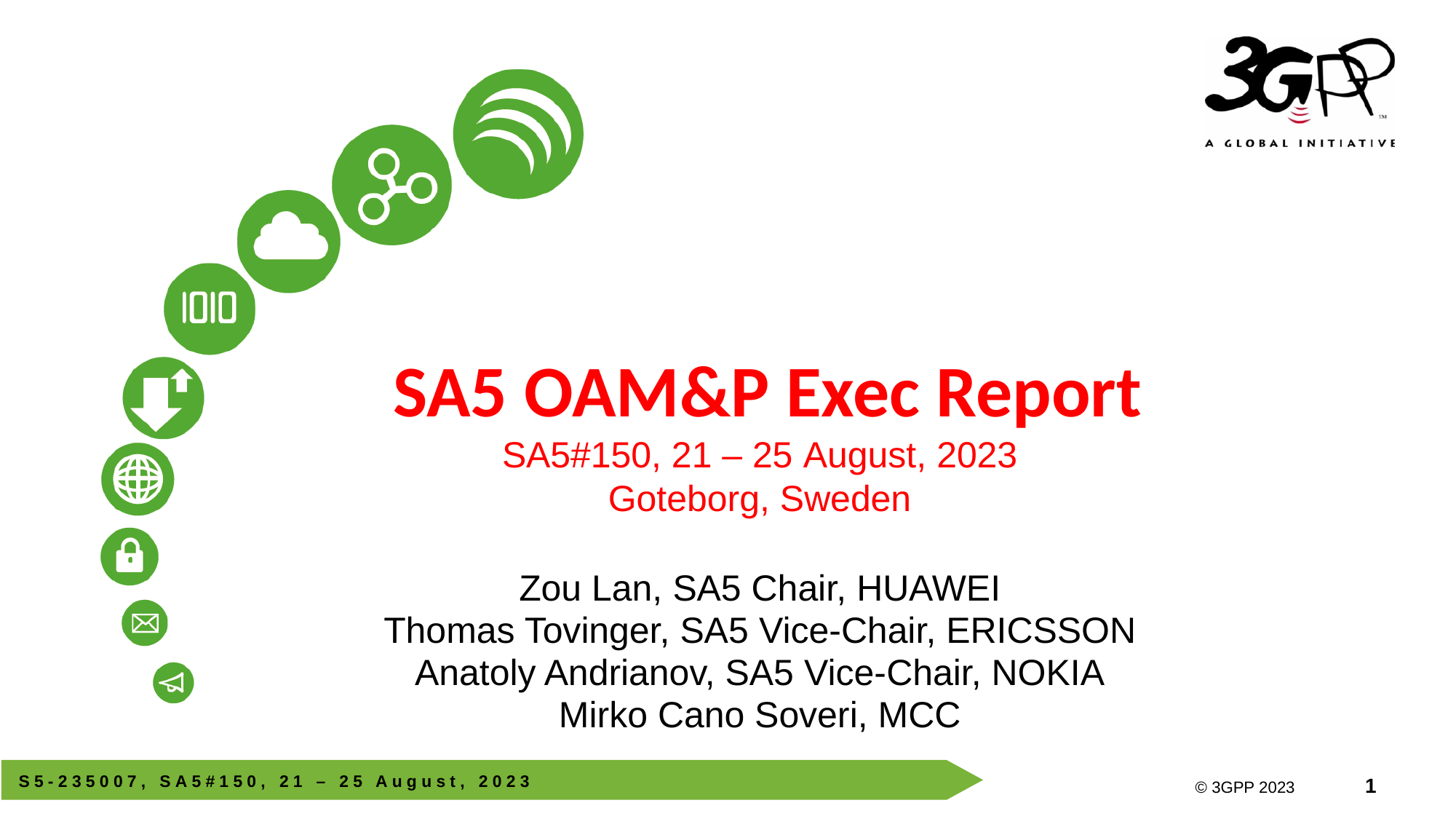

# SA5 OAM&P Exec Report SA5#150, 21 – 25 August, 2023 Goteborg, Sweden
Zou Lan, SA5 Chair, HUAWEI
Thomas Tovinger, SA5 Vice-Chair, ERICSSON
Anatoly Andrianov, SA5 Vice-Chair, NOKIA
Mirko Cano Soveri, MCC